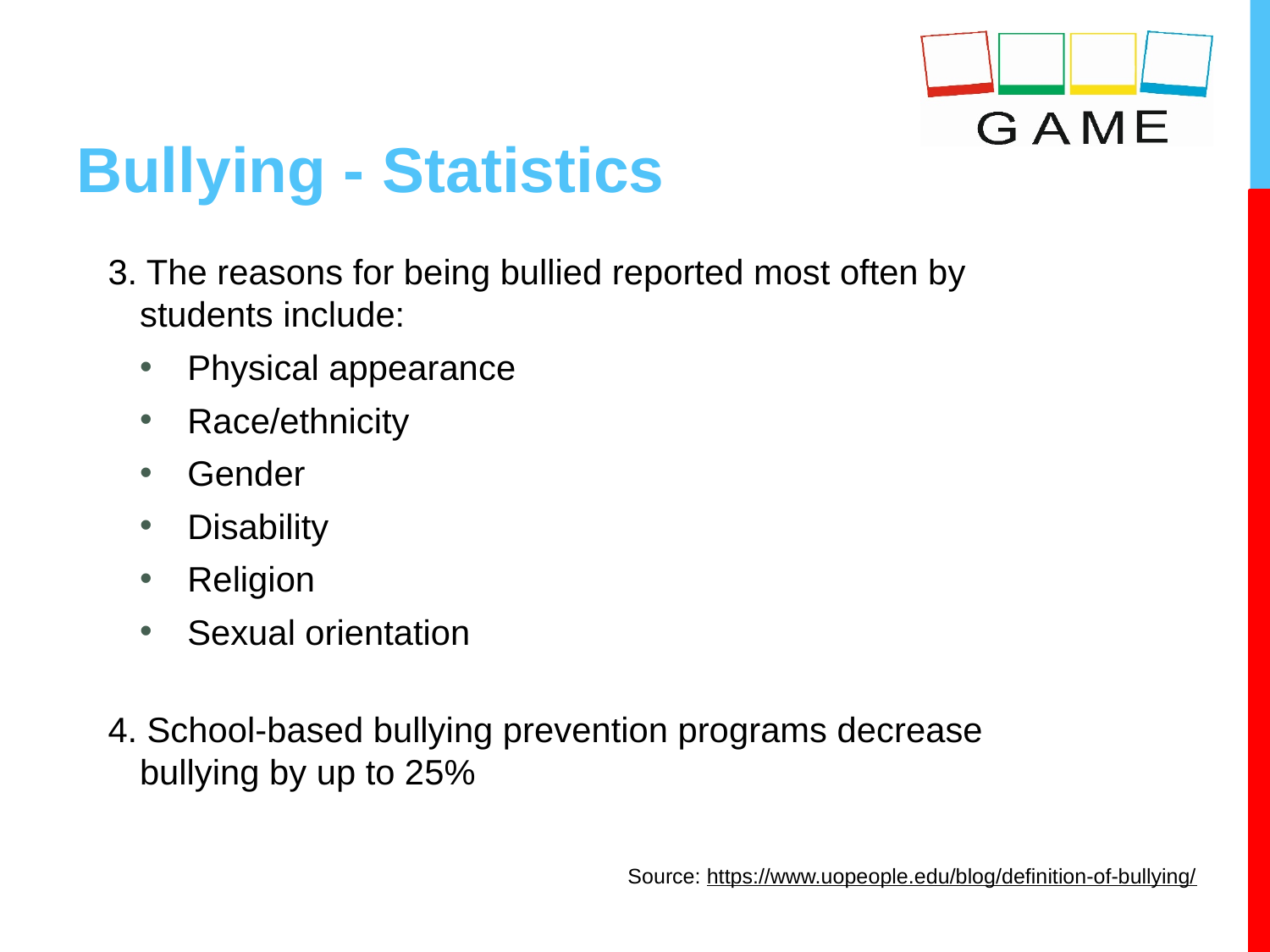

# Bullying - Statistics
3. The reasons for being bullied reported most often by students include:
Physical appearance
Race/ethnicity
Gender
Disability
Religion
Sexual orientation

4. School-based bullying prevention programs decrease bullying by up to 25%
Source: https://www.uopeople.edu/blog/definition-of-bullying/